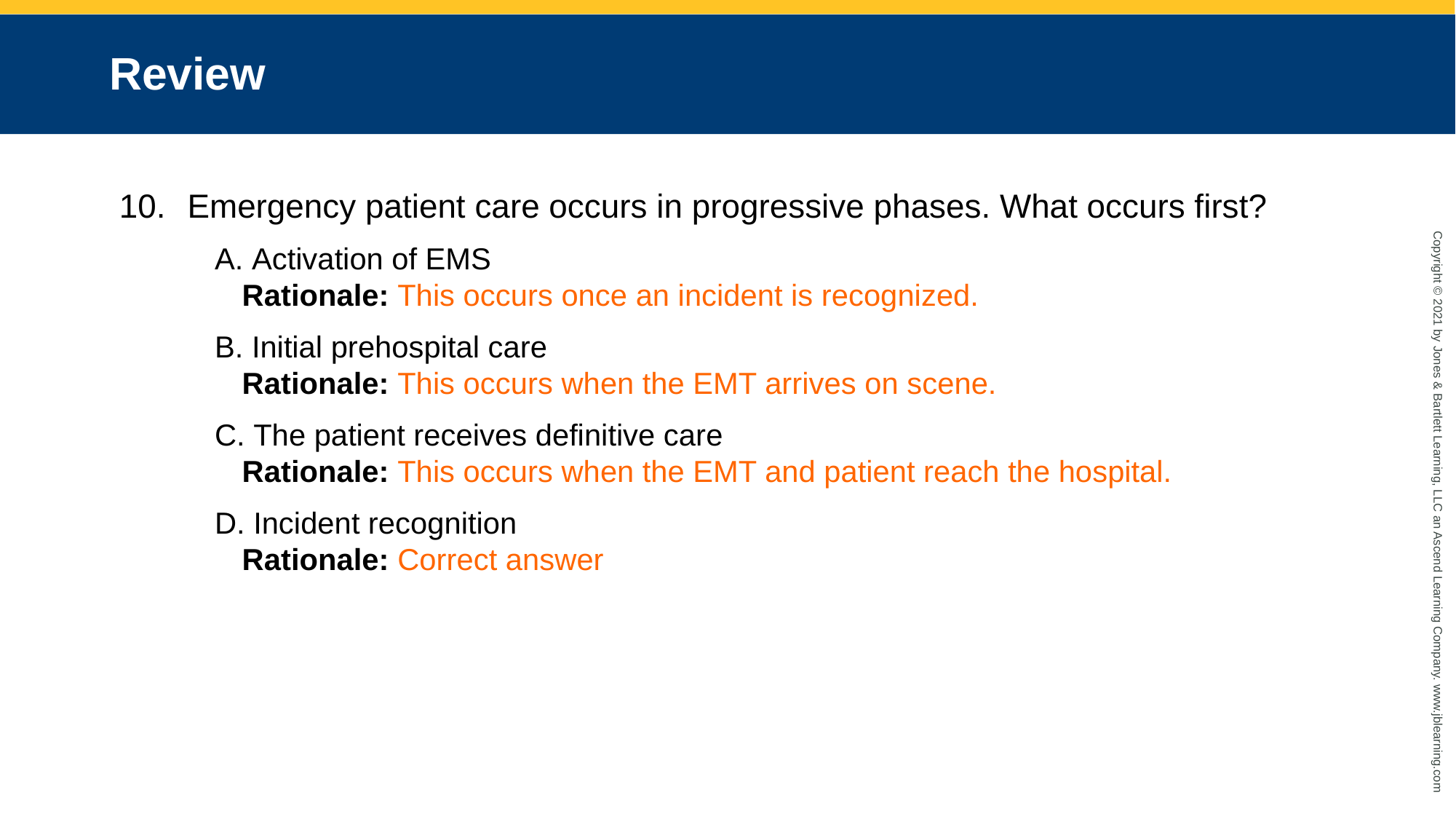

# Review
Emergency patient care occurs in progressive phases. What occurs first?
 Activation of EMS
	Rationale: This occurs once an incident is recognized.
 Initial prehospital care
	Rationale: This occurs when the EMT arrives on scene.
 The patient receives definitive care
	Rationale: This occurs when the EMT and patient reach the hospital.
 Incident recognition
	Rationale: Correct answer